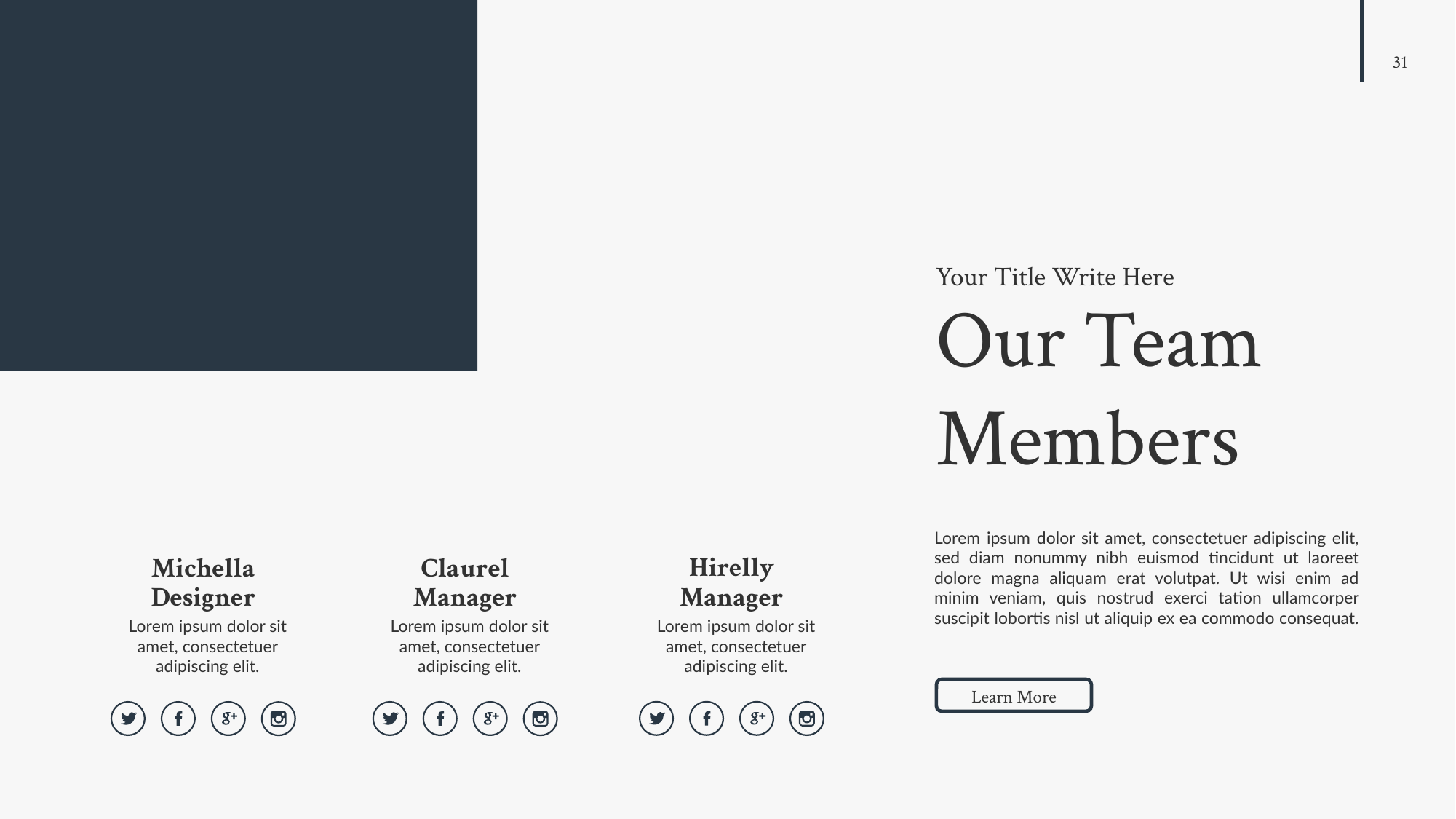

Your Title Write Here
Our Team Members
Lorem ipsum dolor sit amet, consectetuer adipiscing elit, sed diam nonummy nibh euismod tincidunt ut laoreet dolore magna aliquam erat volutpat. Ut wisi enim ad minim veniam, quis nostrud exerci tation ullamcorper suscipit lobortis nisl ut aliquip ex ea commodo consequat.

Hirelly
Michella
Claurel
Manager
Designer
Manager
Lorem ipsum dolor sit amet, consectetuer adipiscing elit.
Lorem ipsum dolor sit amet, consectetuer adipiscing elit.
Lorem ipsum dolor sit amet, consectetuer adipiscing elit.
Learn More